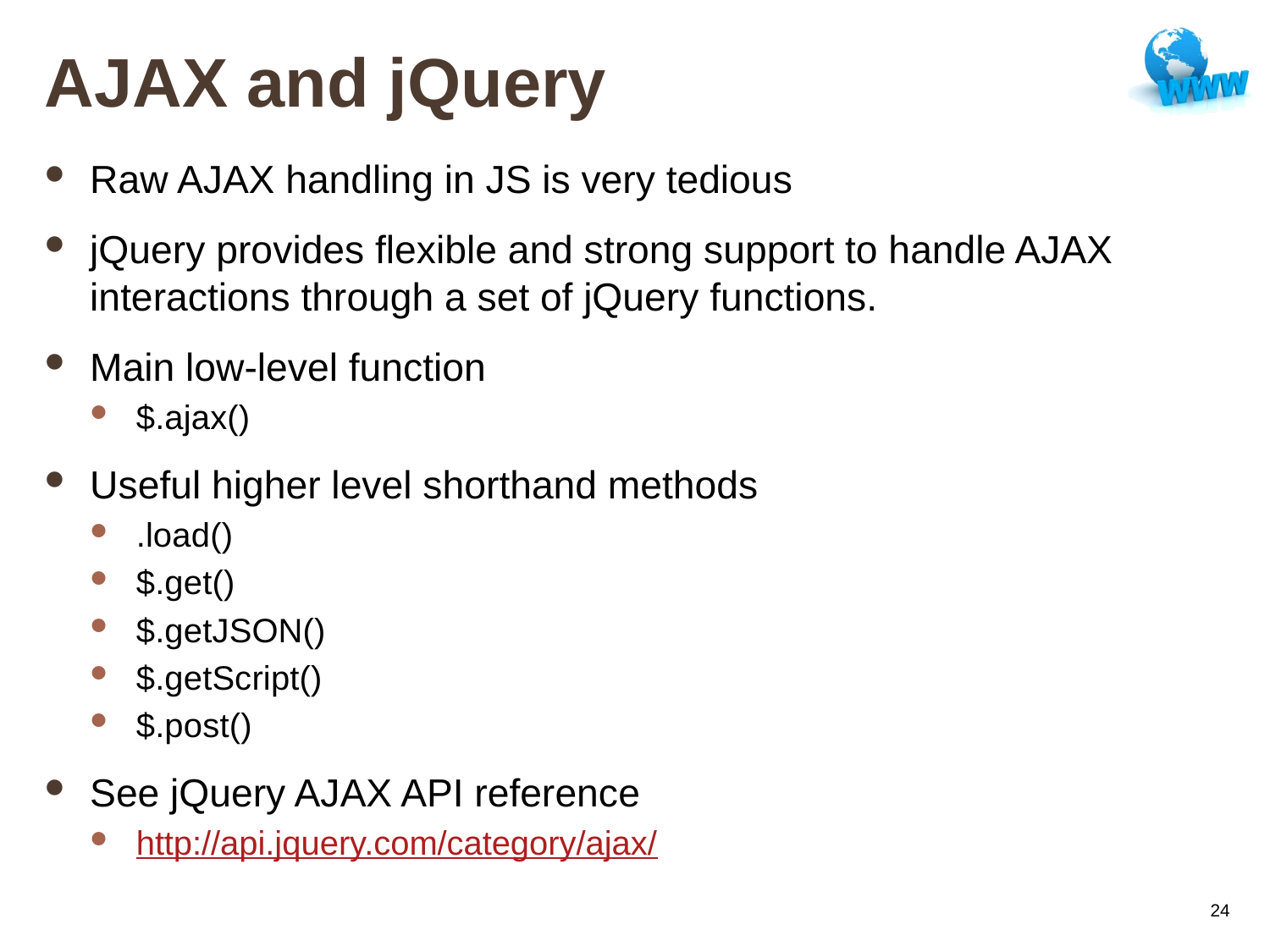

# AJAX and jQuery
Raw AJAX handling in JS is very tedious
jQuery provides flexible and strong support to handle AJAX interactions through a set of jQuery functions.
Main low-level function
$.ajax()
Useful higher level shorthand methods
.load()
$.get()
$.getJSON()
$.getScript()
$.post()
See jQuery AJAX API reference
http://api.jquery.com/category/ajax/
24